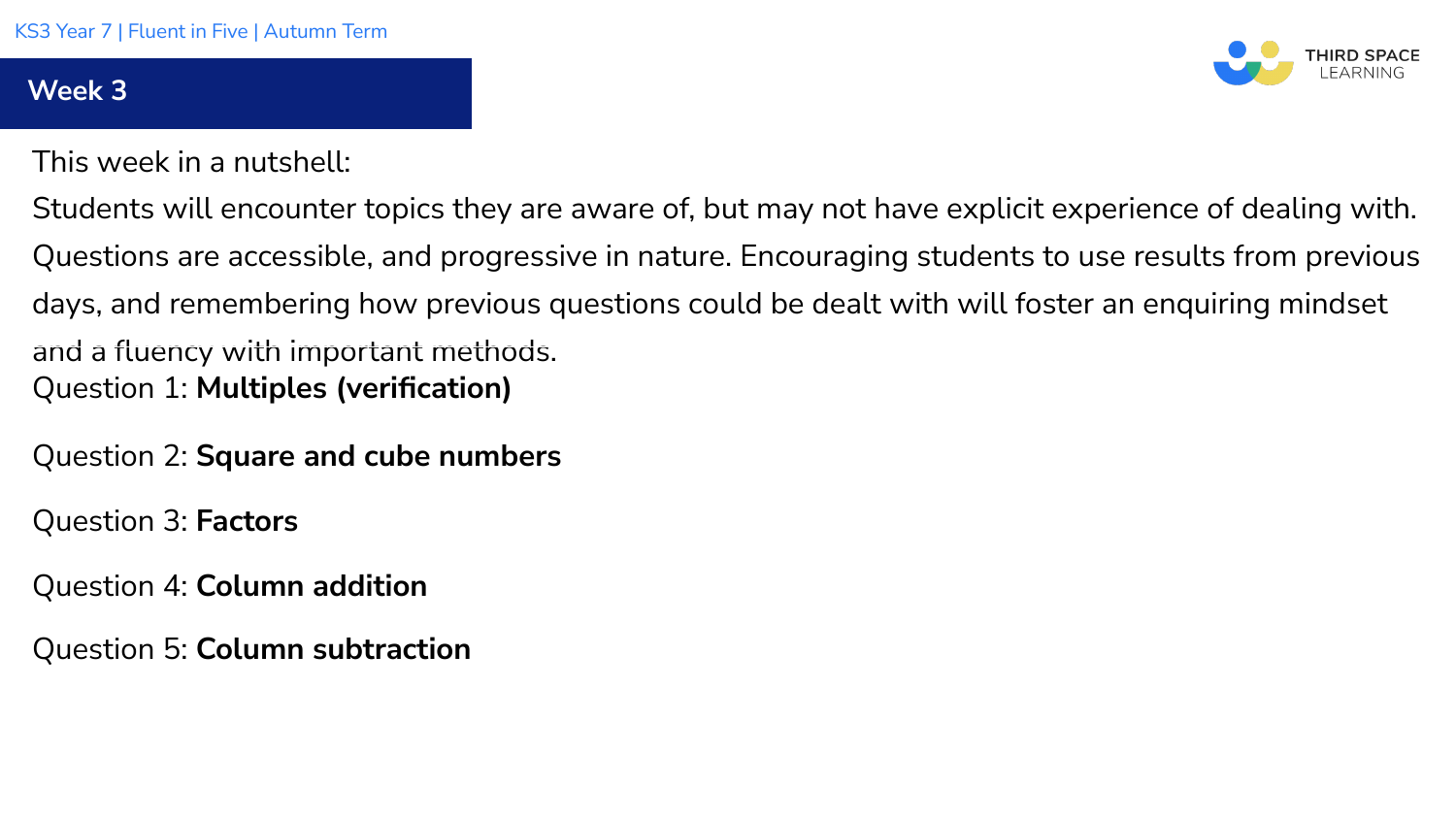

Week 3
| This week in a nutshell: Students will encounter topics they are aware of, but may not have explicit experience of dealing with. Questions are accessible, and progressive in nature. Encouraging students to use results from previous days, and remembering how previous questions could be dealt with will foster an enquiring mindset and a fluency with important methods. |
| --- |
| Question 1: Multiples (verification) |
| Question 2: Square and cube numbers |
| Question 3: Factors |
| Question 4: Column addition |
| Question 5: Column subtraction |